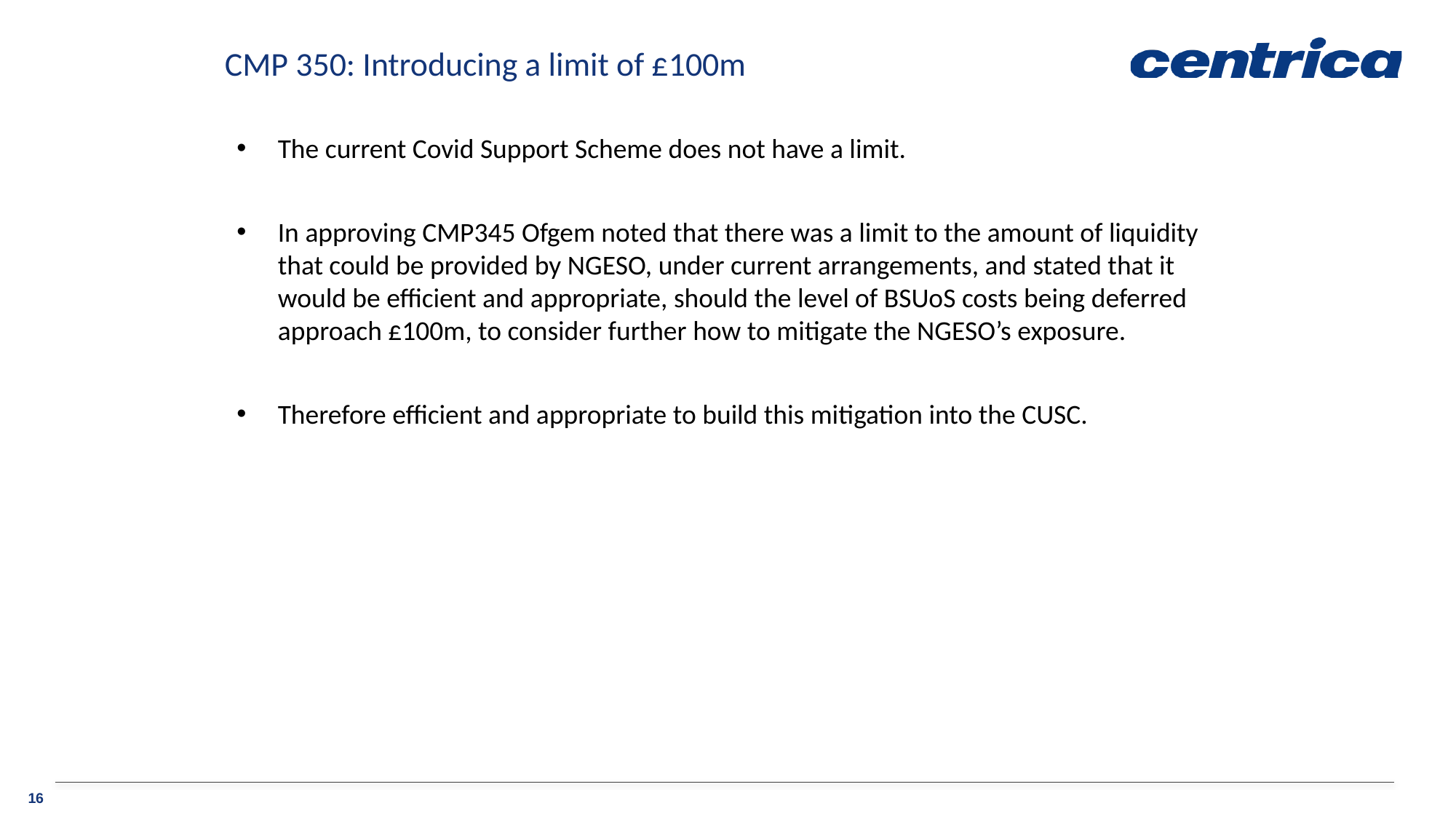

# CMP 350: Introducing a limit of £100m
The current Covid Support Scheme does not have a limit.

In approving CMP345 Ofgem noted that there was a limit to the amount of liquidity that could be provided by NGESO, under current arrangements, and stated that it would be efficient and appropriate, should the level of BSUoS costs being deferred approach £100m, to consider further how to mitigate the NGESO’s exposure.

Therefore efficient and appropriate to build this mitigation into the CUSC.